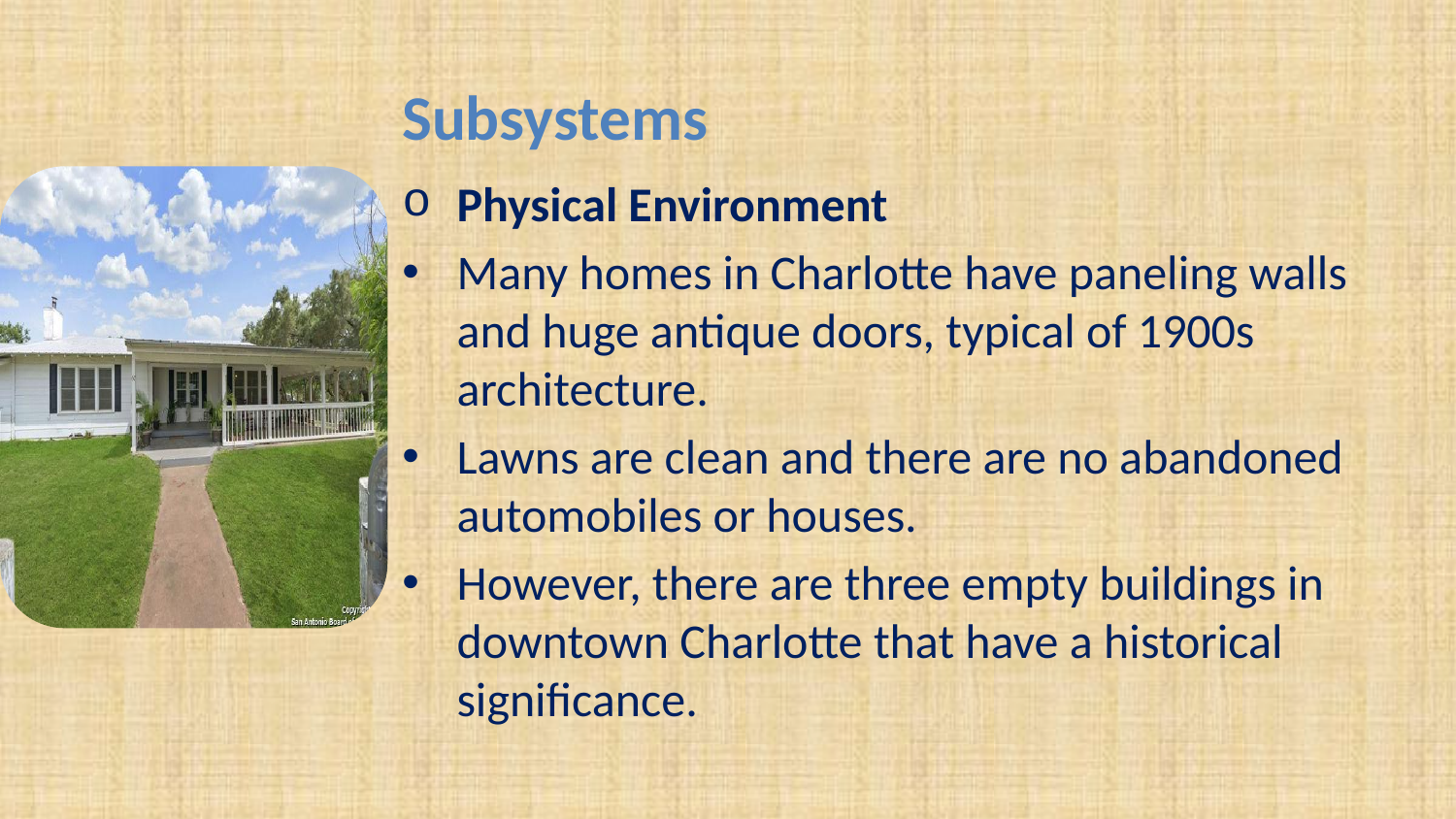

# Subsystems

Physical Environment
Many homes in Charlotte have paneling walls and huge antique doors, typical of 1900s architecture.
Lawns are clean and there are no abandoned automobiles or houses.
However, there are three empty buildings in downtown Charlotte that have a historical significance.